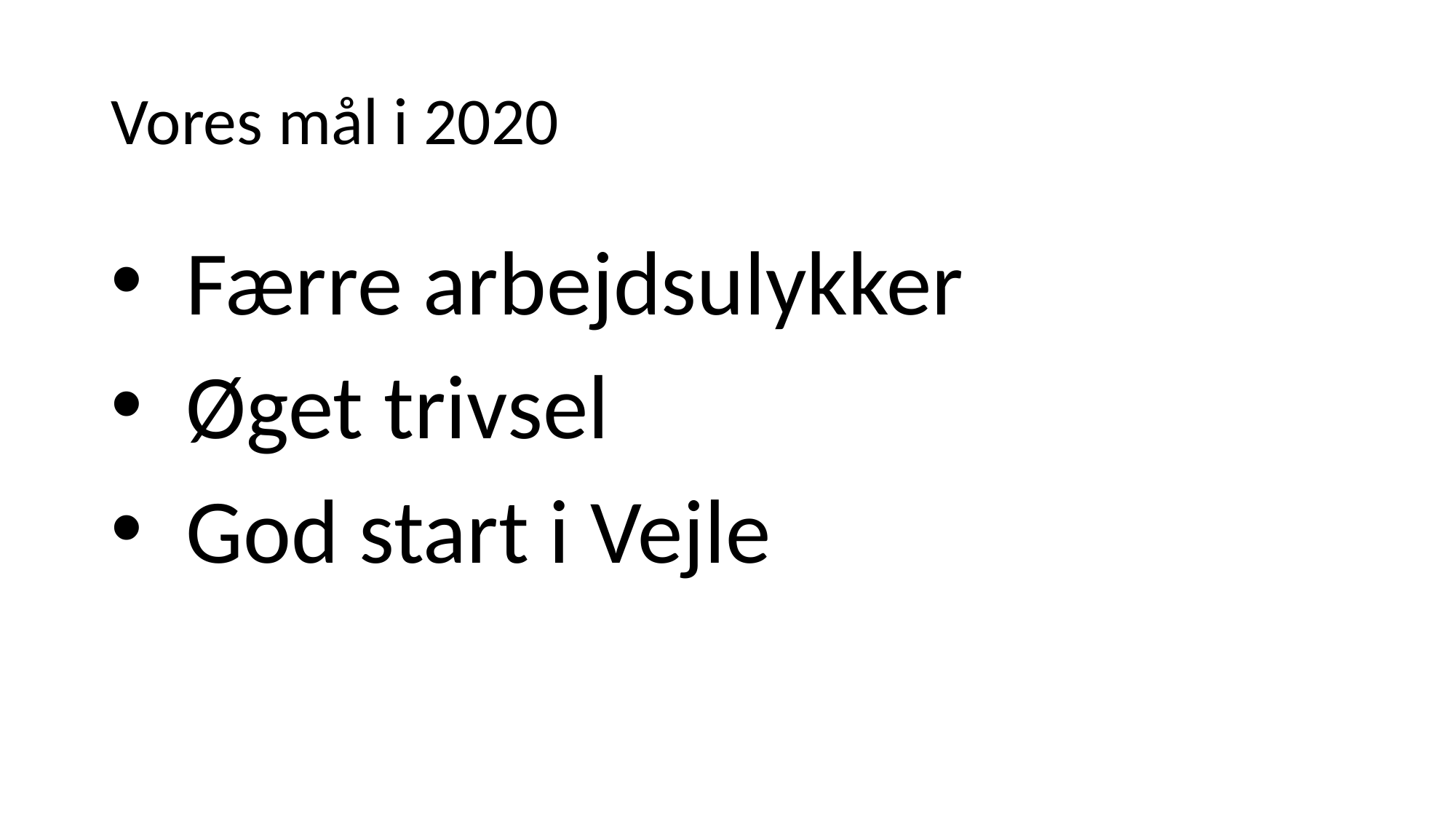

# Vores mål i 2020
Færre arbejdsulykker
Øget trivsel
God start i Vejle